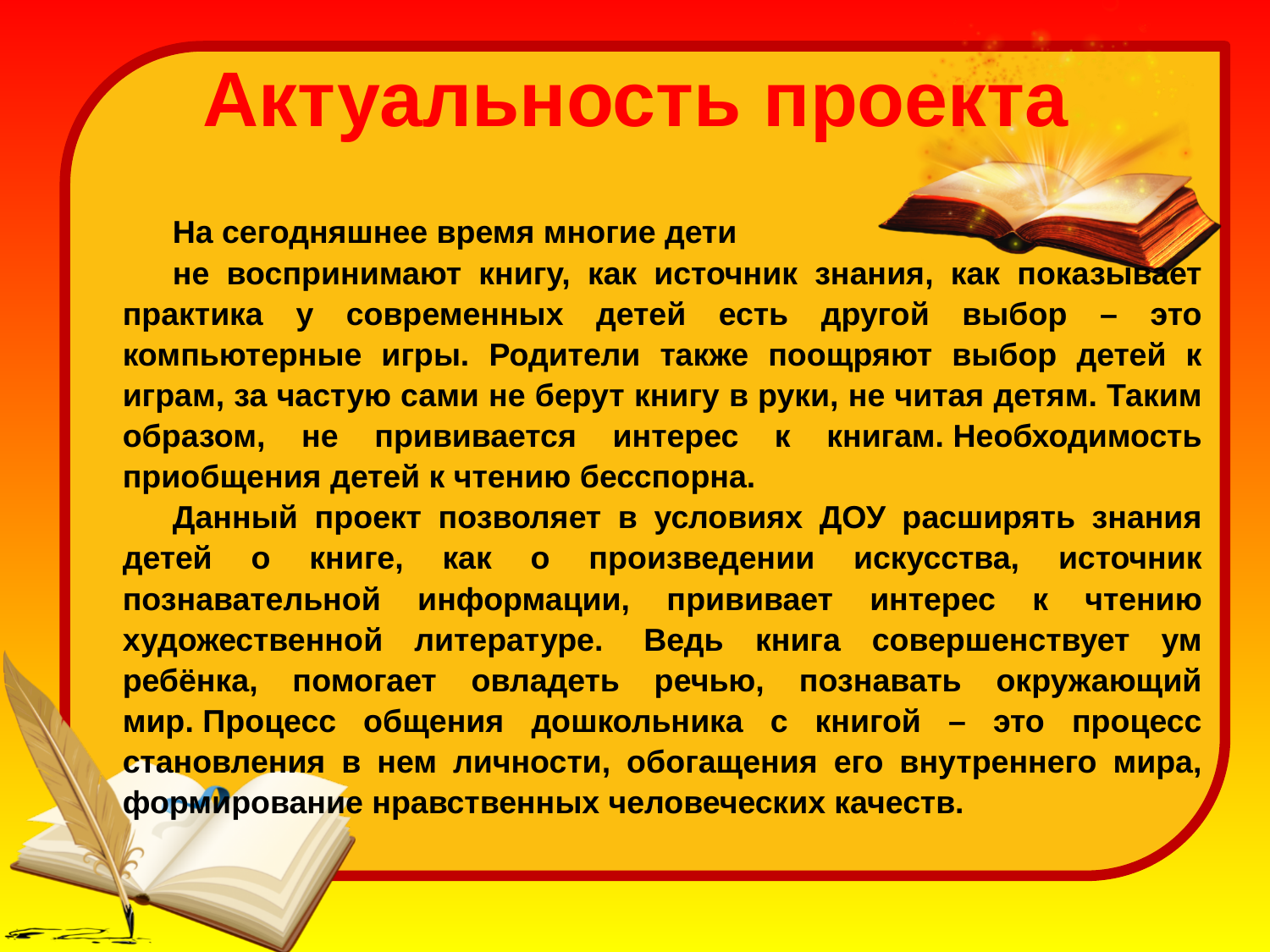

Актуальность проекта
#
На сегодняшнее время многие дети
не воспринимают книгу, как источник знания, как показывает практика у современных детей есть другой выбор – это компьютерные игры. Родители также поощряют выбор детей к играм, за частую сами не берут книгу в руки, не читая детям. Таким образом, не прививается интерес к книгам. Необходимость приобщения детей к чтению бесспорна.
Данный проект позволяет в условиях ДОУ расширять знания детей о книге, как о произведении искусства, источник познавательной информации, прививает интерес к чтению художественной литературе.  Ведь книга совершенствует ум ребёнка, помогает овладеть речью, познавать окружающий мир. Процесс общения дошкольника с книгой – это процесс становления в нем личности, обогащения его внутреннего мира, формирование нравственных человеческих качеств.